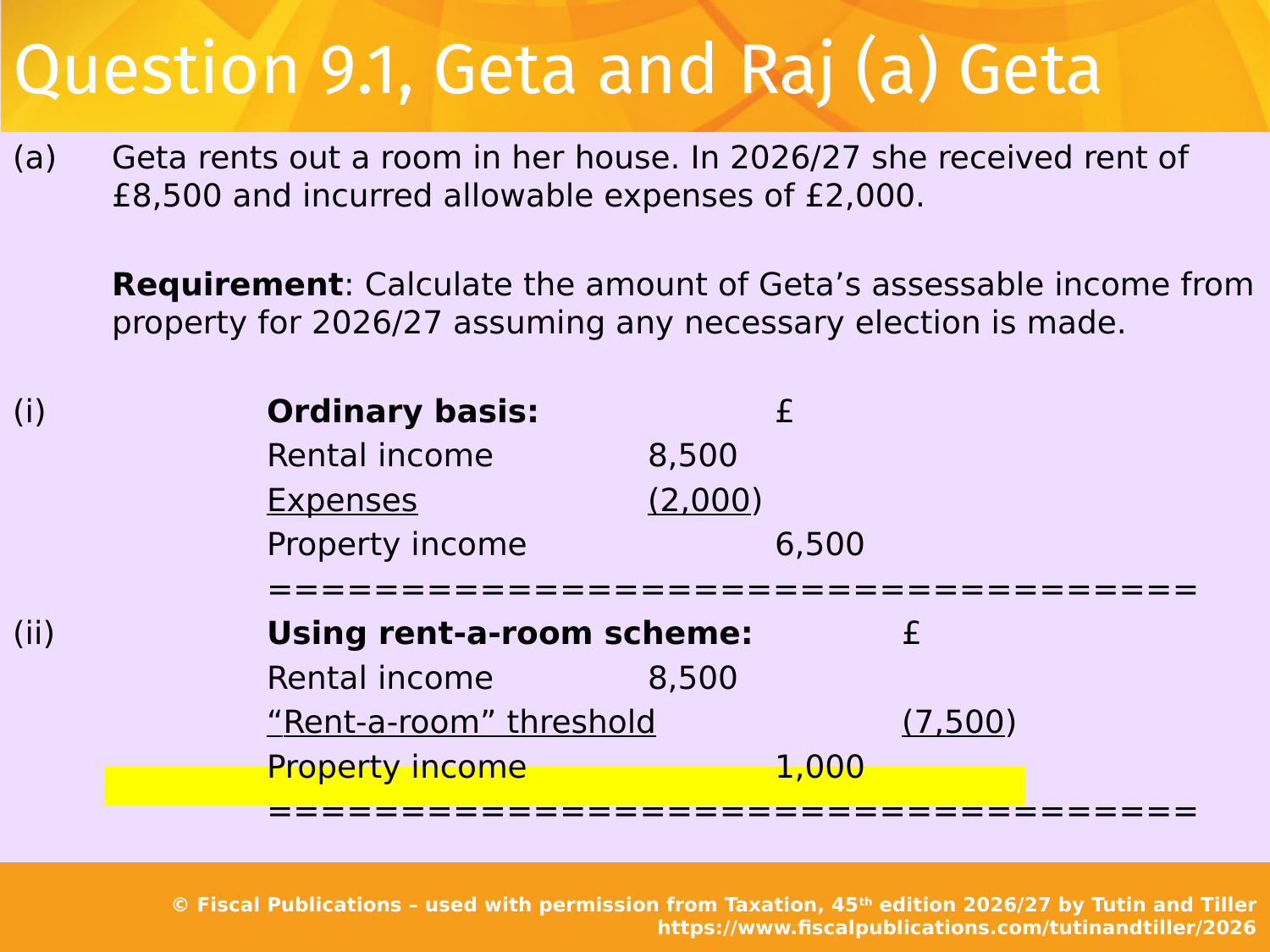

# Question 9.1, Geta and Raj (a) Geta
(a)	Geta rents out a room in her house. In 2026/27 she received rent of £8,500 and incurred allowable expenses of £2,000.

	Requirement: Calculate the amount of Geta’s assessable income from property for 2026/27 assuming any necessary election is made.

(i)		Ordinary basis:		£
		Rental income		8,500
		Expenses		(2,000)
		Property income		6,500
		===================================
(ii)		Using rent-a-room scheme:		£
		Rental income		8,500
		“Rent-a-room” threshold		(7,500)
		Property income		1,000
		===================================